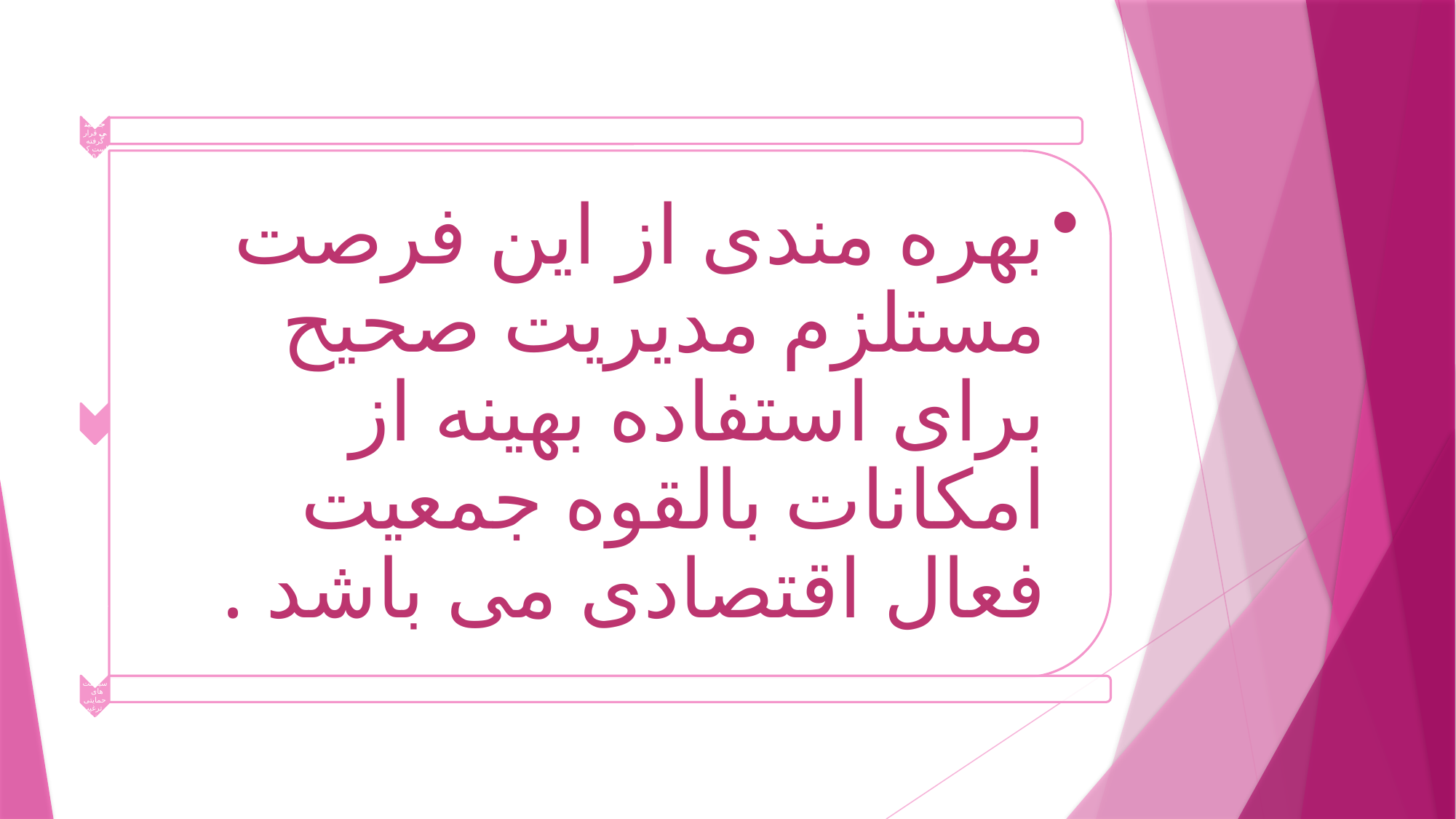

در حال حاضر کشور در برهه پنجره فرصت جمعیتی قرار گرفته است که تا 30 سال آینده تداوم خواهد داشت.

بهره مندی از این فرصت مستلزم مدیریت صحیح برای استفاده بهینه از امکانات بالقوه جمعیت فعال اقتصادی می باشد .
با برنامه ریزی های اقتصادی، کار آفرینی و اشتغال زایی برای جمعیت فعال و مولد همراه با اتخاذ سیاست های   حمایتی و ترغیب فرزندآوری، انتظار می رود مسیر برای سازندگی، شکوفایی و بالندگی کشور فراهم گردد.